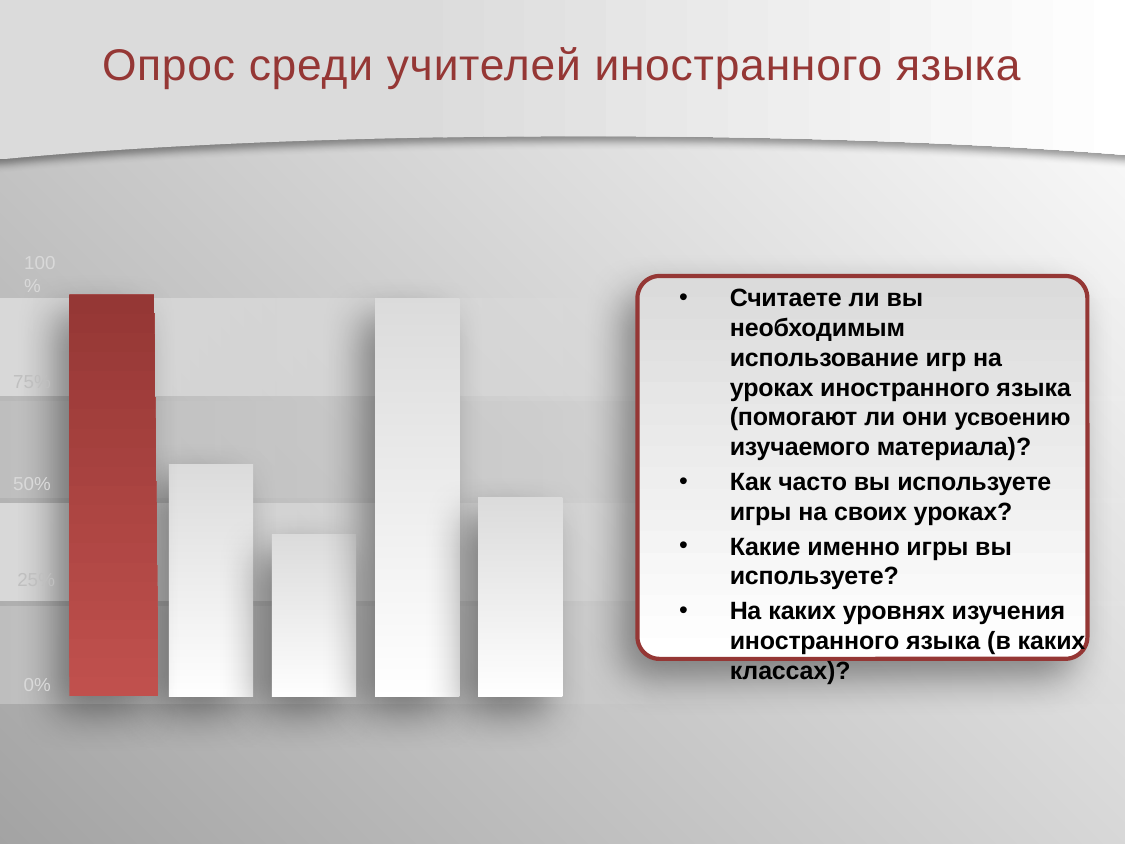

# Опрос среди учителей иностранного языка
100%

Считаете ли вы необходимым использование игр на уроках иностранного языка (помогают ли они усвоению изучаемого материала)?
Как часто вы используете игры на своих уроках?
Какие именно игры вы используете?
На каких уровнях изучения иностранного языка (в каких классах)?

75%

50%

25%

  0%